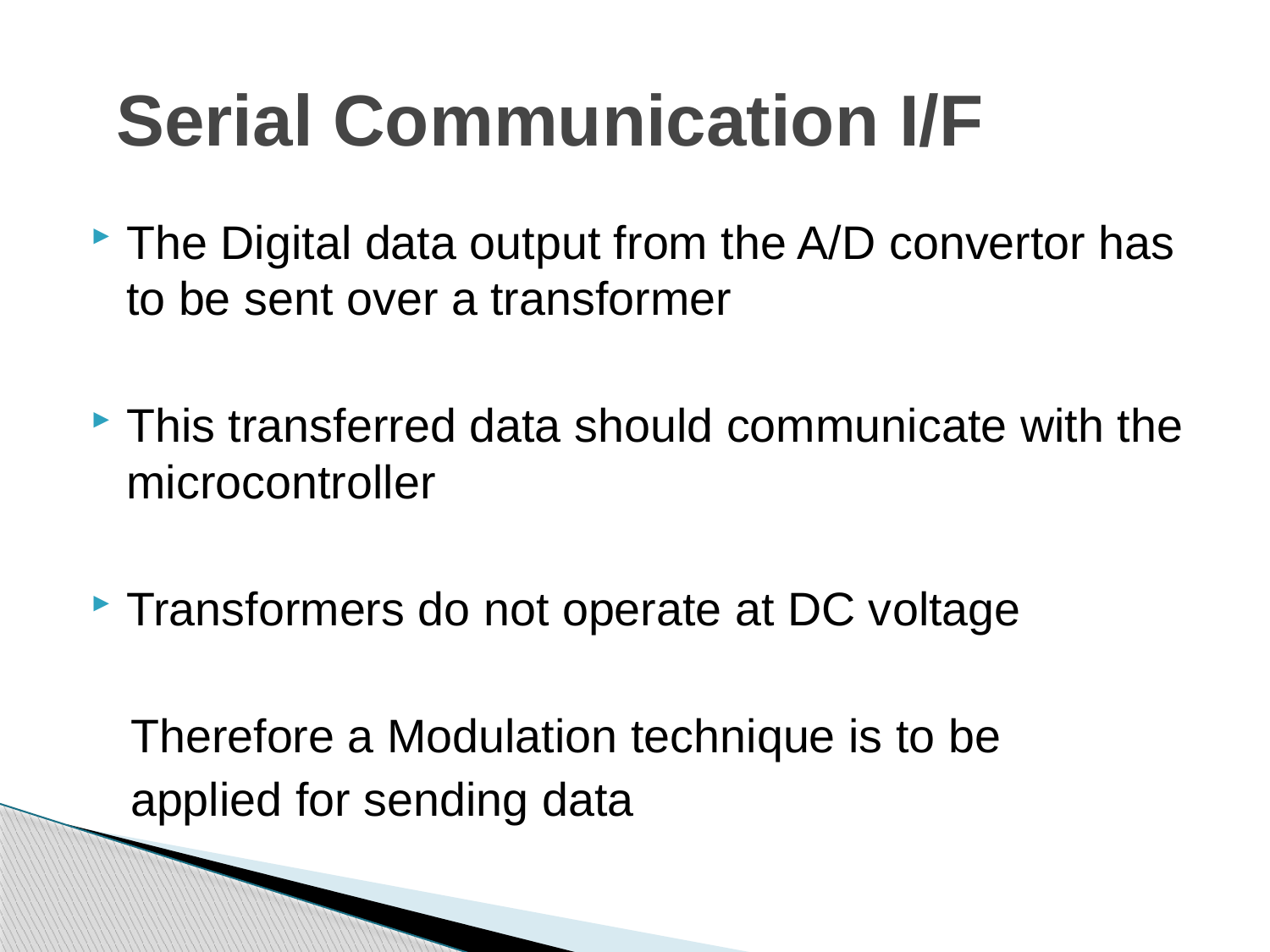

# Serial Communication I/F
The Digital data output from the A/D convertor has to be sent over a transformer

This transferred data should communicate with the microcontroller

Transformers do not operate at DC voltage

   Therefore a Modulation technique is to be
   applied for sending data